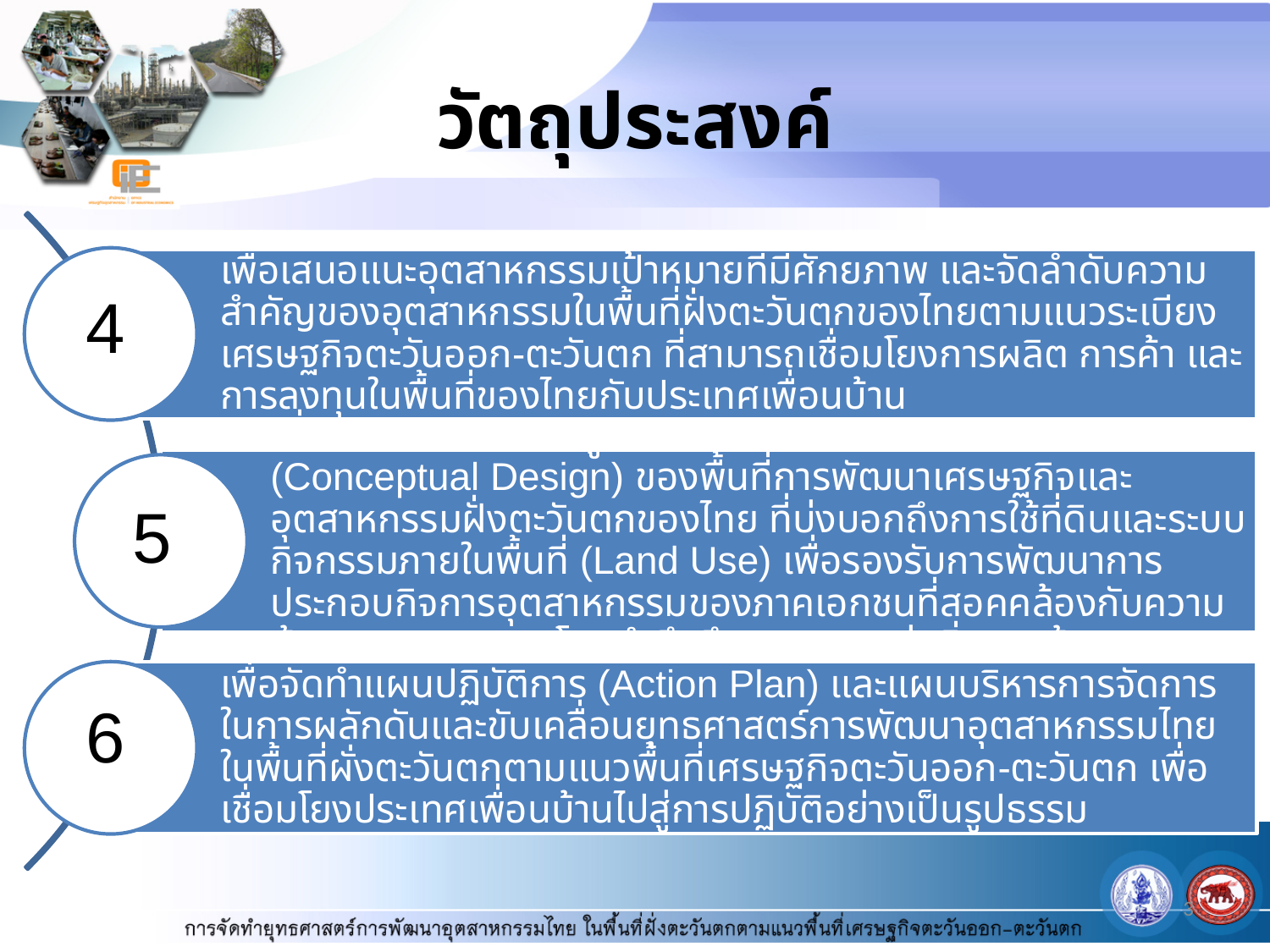

# วัตถุประสงค์
เพื่อเสนอแนะอุตสาหกรรมเป้าหมายที่มีศักยภาพ และจัดลำดับความสำคัญของอุตสาหกรรมในพื้นที่ฝั่งตะวันตกของไทยตามแนวระเบียงเศรษฐกิจตะวันออก-ตะวันตก ที่สามารถเชื่อมโยงการผลิต การค้า และการลงทุนในพื้นที่ของไทยกับประเทศเพื่อนบ้าน
เพื่อศึกษาและกำหนดรูปแบบทางเทคนิคและวิศวกรรม (Conceptual Design) ของพื้นที่การพัฒนาเศรษฐกิจและอุตสาหกรรมฝั่งตะวันตกของไทย ที่บ่งบอกถึงการใช้ที่ดินและระบบกิจกรรมภายในพื้นที่ (Land Use) เพื่อรองรับการพัฒนาการประกอบกิจการอุตสาหกรรมของภาคเอกชนที่สอคคล้องกับความต้องการของตลาด โดยคำนึงถึงผลกระทบต่อสิ่งแวดล้อม
เพื่อจัดทำแผนปฏิบัติการ (Action Plan) และแผนบริหารการจัดการในการผลักดันและขับเคลื่อนยุทธศาสตร์การพัฒนาอุตสาหกรรมไทยในพื้นที่ผั่งตะวันตกตามแนวพื้นที่เศรษฐกิจตะวันออก-ตะวันตก เพื่อเชื่อมโยงประเทศเพื่อนบ้านไปสู่การปฏิบัติอย่างเป็นรูปธรรม
4
5
6
3